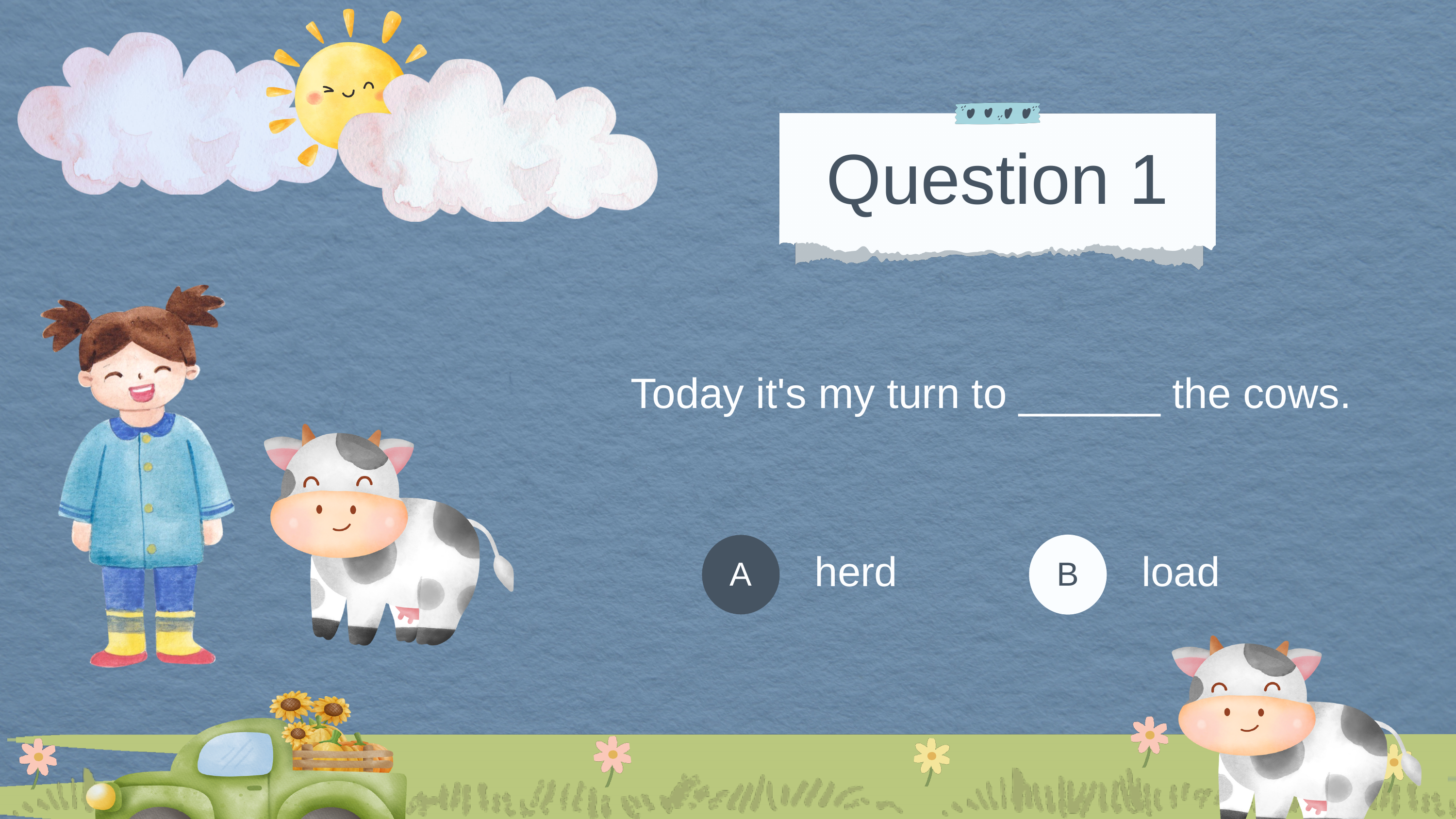

Question 1

Today it's my turn to ______ the cows.

B
load

A
herd